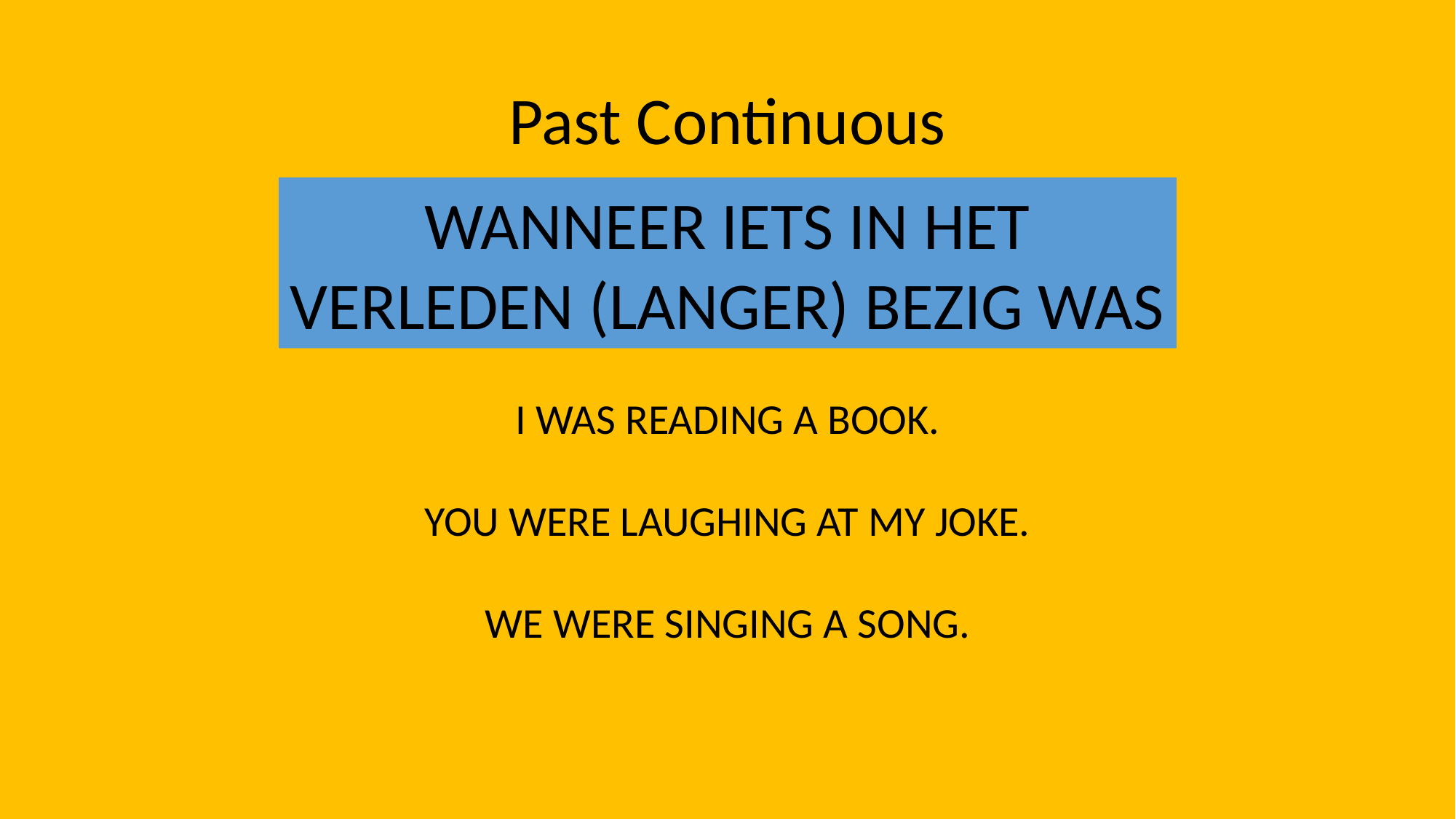

# Past Continuous
WANNEER IETS IN HET VERLEDEN (LANGER) BEZIG WAS
I WAS READING A BOOK.

YOU WERE LAUGHING AT MY JOKE.

WE WERE SINGING A SONG.